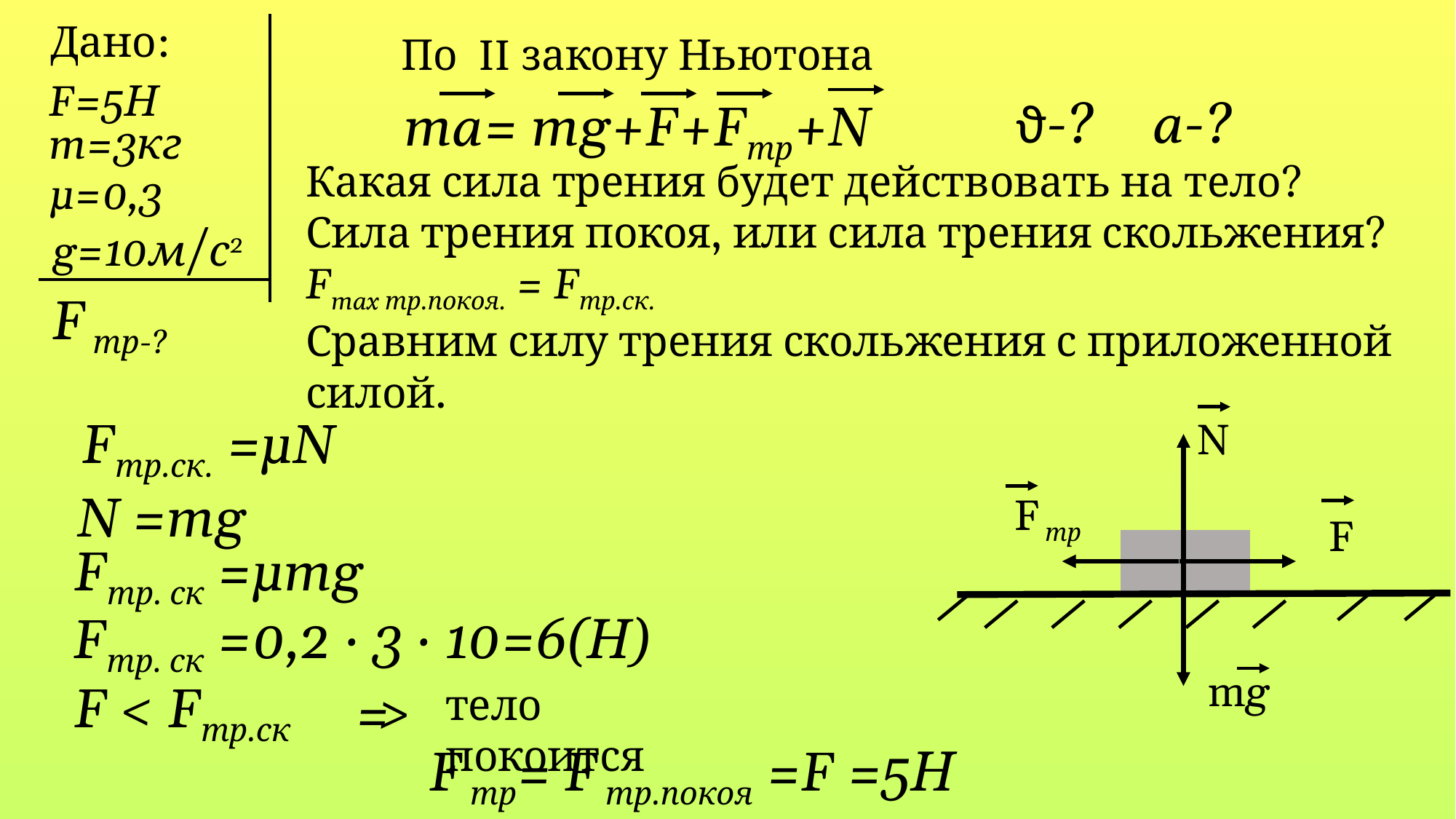

Дано:
F=5Н
m=3кг
μ=0,3
g=10м/с2
F тр-?
По  II закону Ньютона
ma= mg+F+Fтр+N
ϑ-?
a-?
Какая сила трения будет действовать на тело?
Сила трения покоя, или сила трения скольжения?
Fmax тр.покоя. = Fтр.ск.
Сравним силу трения скольжения с приложенной силой.
Fтр.ск. =µN
N
F тр
F

mg
N =mg
Fтр. ск =μmg
Fтр. ск =0,2 · 3 · 10=6(Н)
F < Fтр.ск
>
=
тело покоится
F тр= F тр.покоя =F =5Н